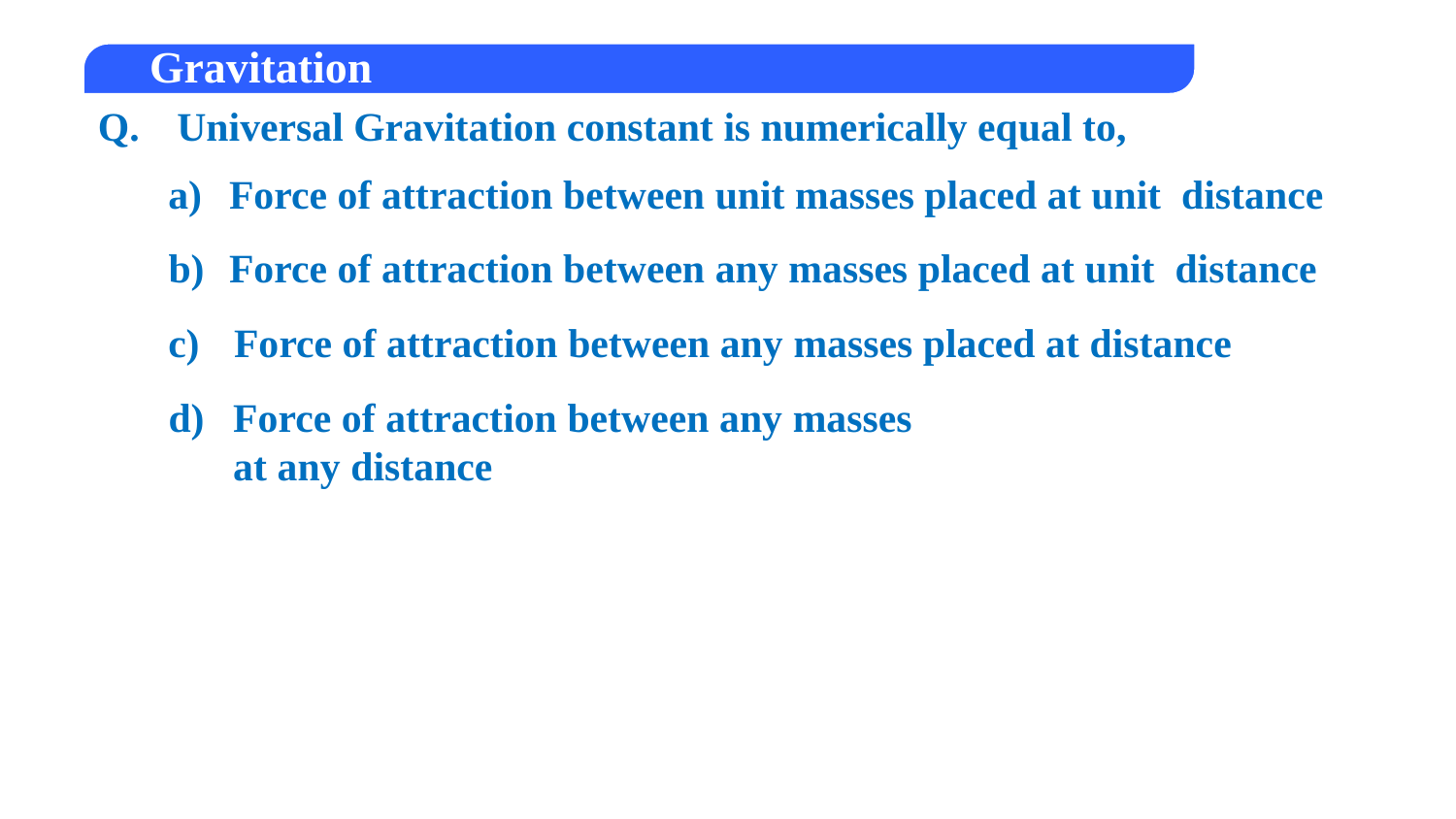

Q.
Universal Gravitation constant is numerically equal to,
a)
Force of attraction between unit masses placed at unit  distance
b)
Force of attraction between any masses placed at unit  distance
c)
Force of attraction between any masses placed at distance
d)
Force of attraction between any masses
at any distance